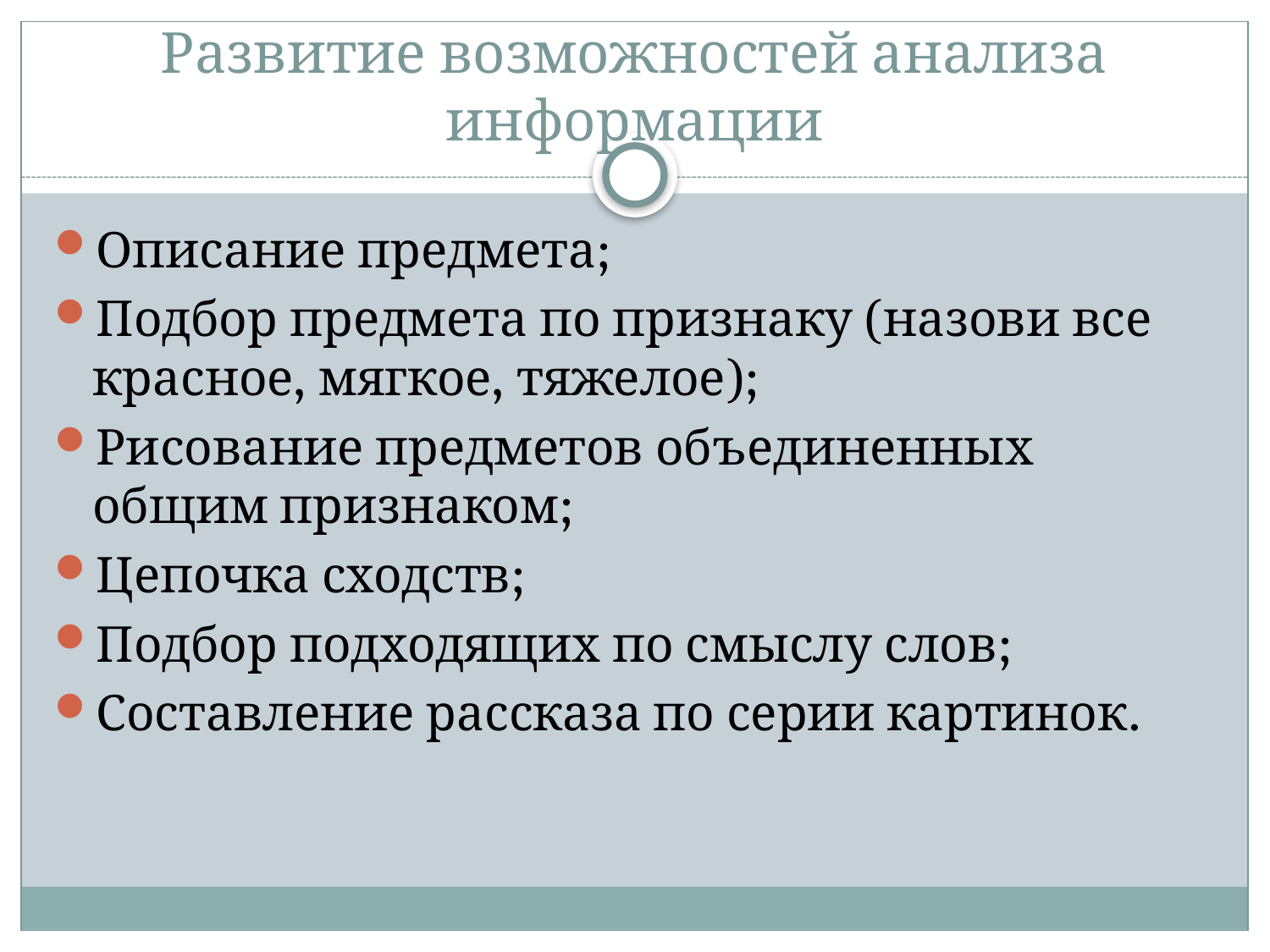

# Развитие возможностей анализа информации
Описание предмета;
Подбор предмета по признаку (назови все красное, мягкое, тяжелое);
Рисование предметов объединенных общим признаком;
Цепочка сходств;
Подбор подходящих по смыслу слов;
Составление рассказа по серии картинок.